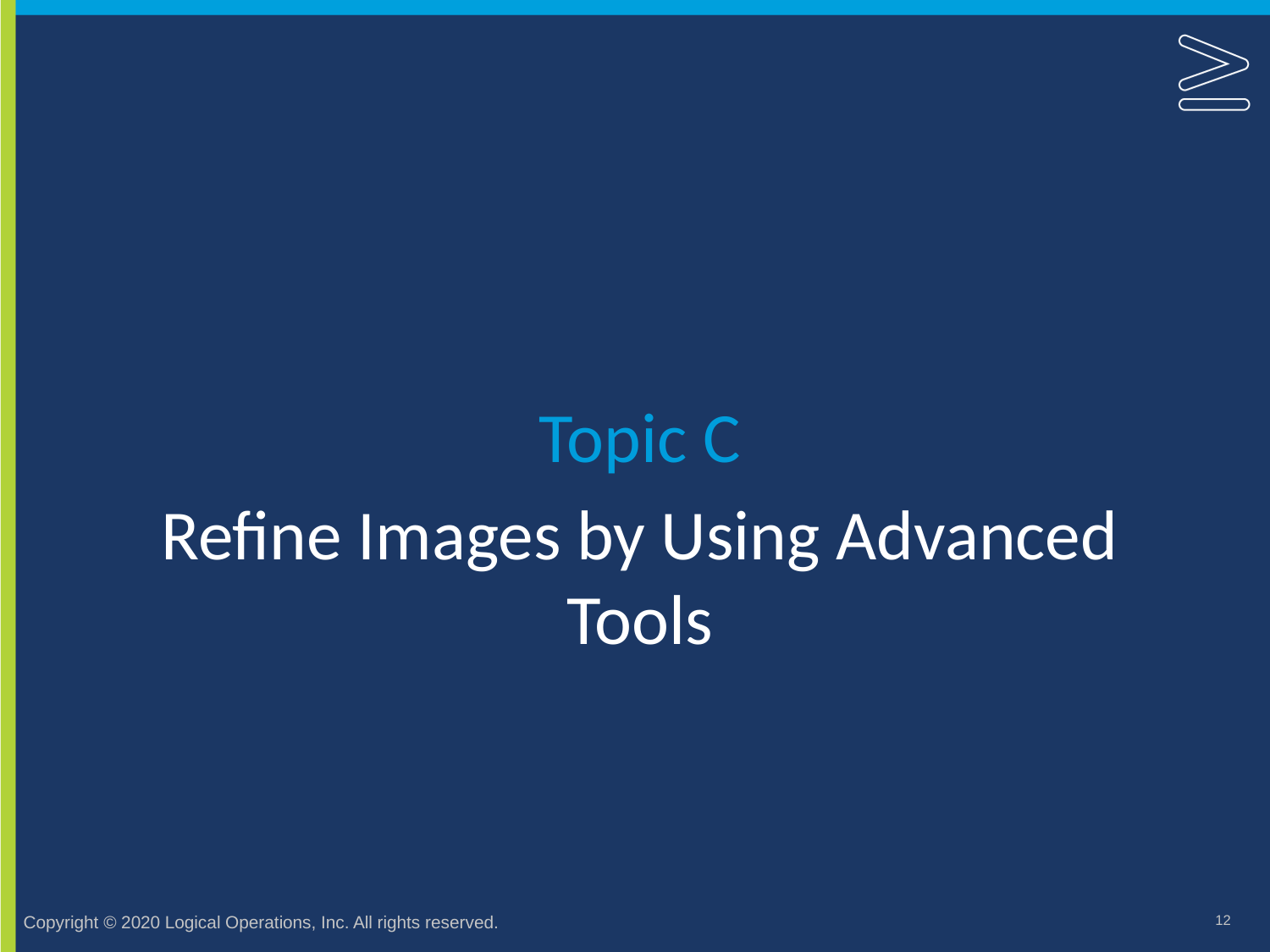

Topic C
# Refine Images by Using Advanced Tools
12